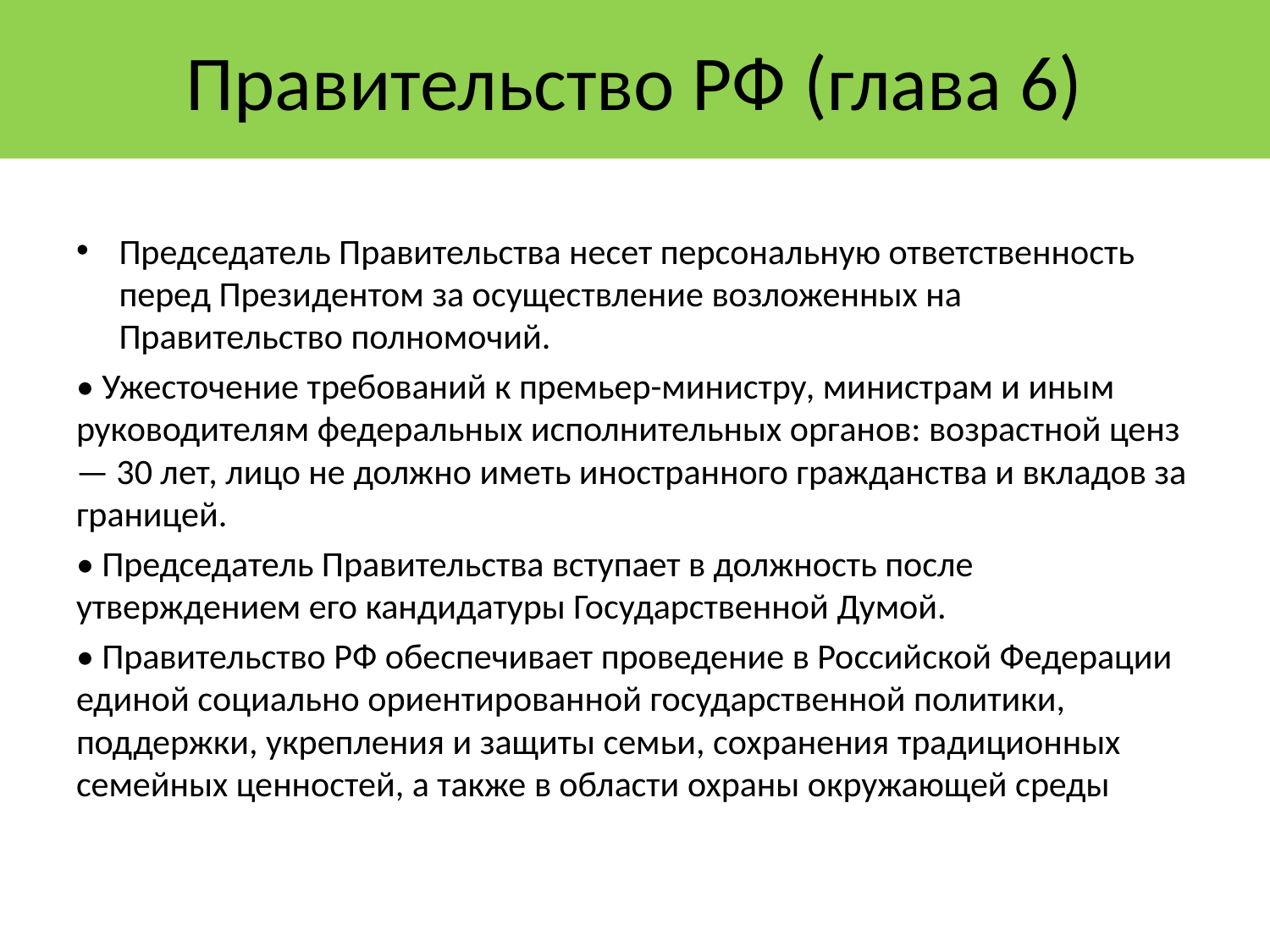

# Правительство РФ (глава 6)
Председатель Правительства несет персональную ответственность перед Президентом за осуществление возложенных на Правительство полномочий.
• Ужесточение требований к премьер-министру, министрам и иным руководителям федеральных исполнительных органов: возрастной ценз — 30 лет, лицо не должно иметь иностранного гражданства и вкладов за границей.
• Председатель Правительства вступает в должность после утверждением его кандидатуры Государственной Думой.
• Правительство РФ обеспечивает проведение в Российской Федерации единой социально ориентированной государственной политики, поддержки, укрепления и защиты семьи, сохранения традиционных семейных ценностей, а также в области охраны окружающей среды